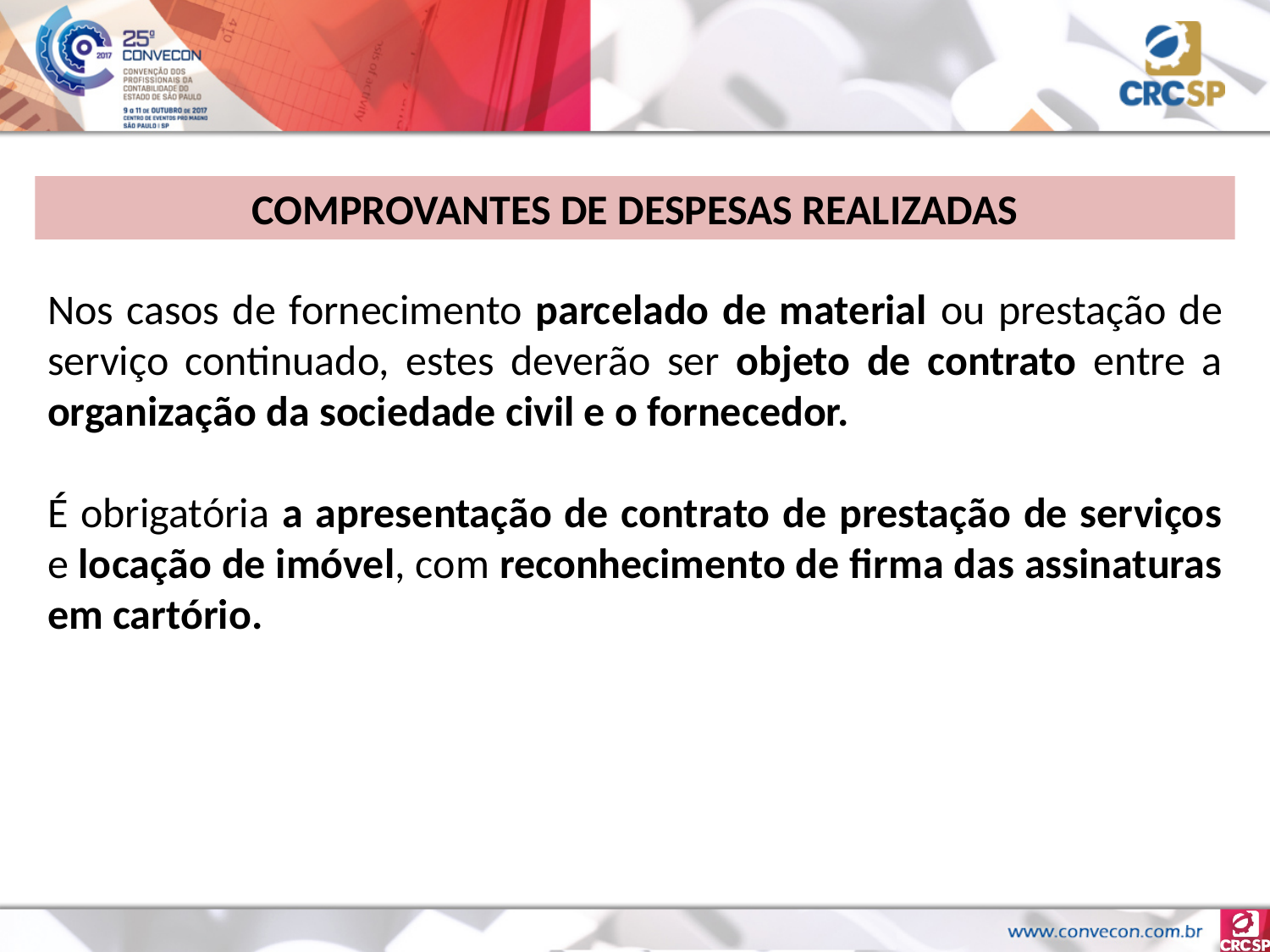

COMPROVANTES DE DESPESAS REALIZADAS

Nos casos de fornecimento parcelado de material ou prestação de serviço continuado, estes deverão ser objeto de contrato entre a organização da sociedade civil e o fornecedor.

É obrigatória a apresentação de contrato de prestação de serviços e locação de imóvel, com reconhecimento de firma das assinaturas em cartório.